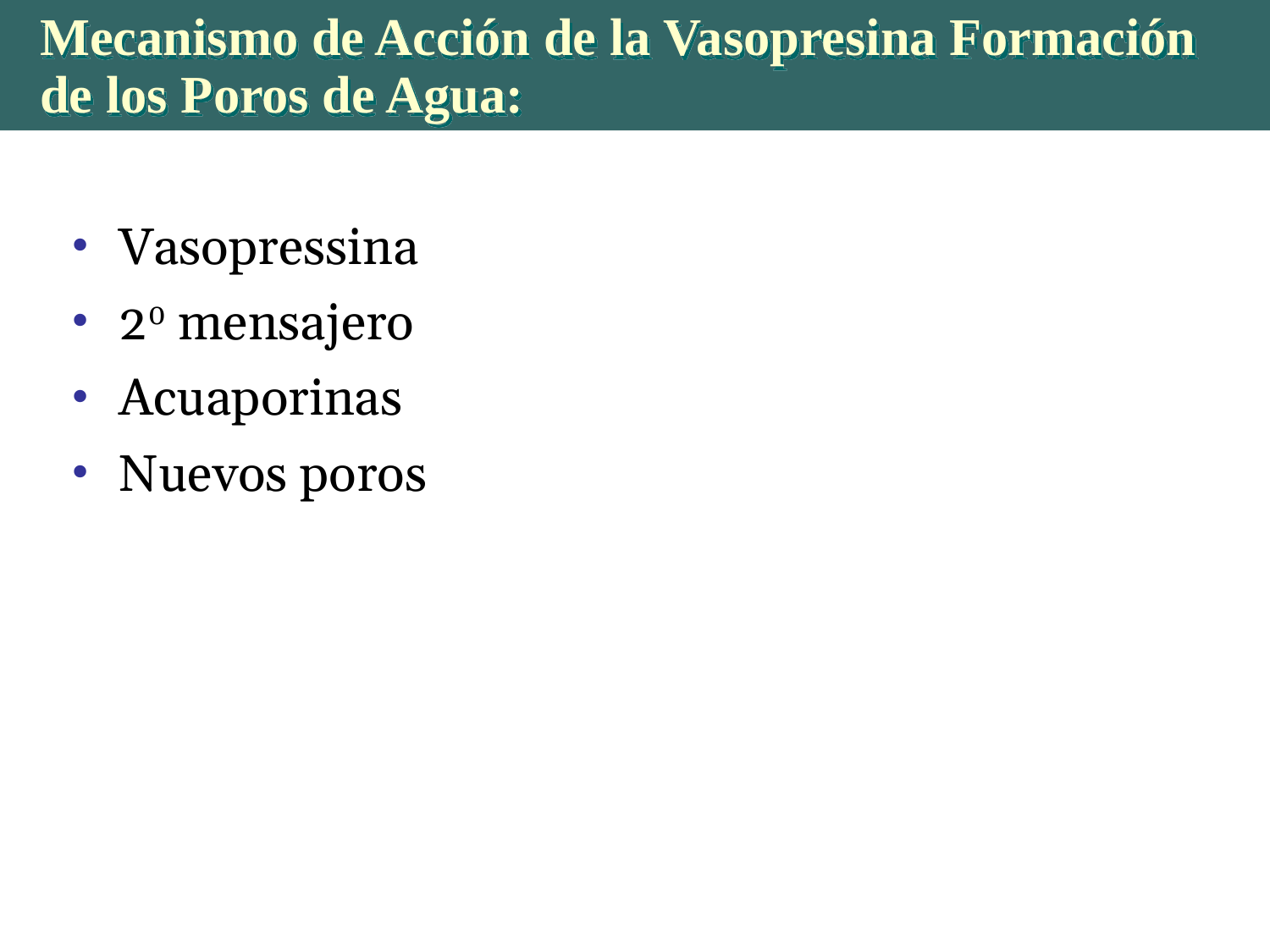

# Mecanismo de Acción de la Vasopresina Formación de los Poros de Agua:
Vasopressina
20 mensajero
Acuaporinas
Nuevos poros